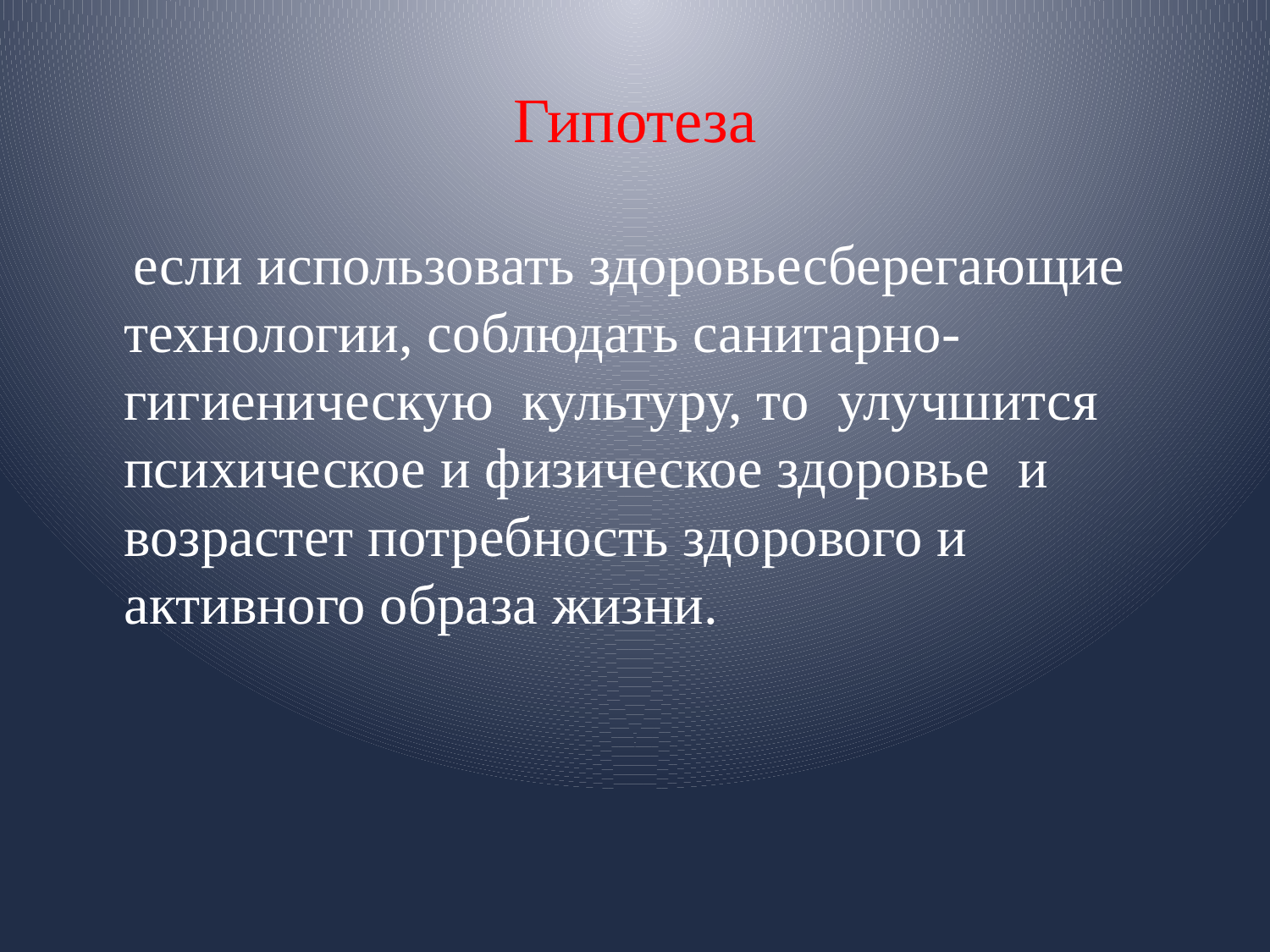

# Гипотеза
    если использовать здоровьесберегающие технологии, соблюдать санитарно-гигиеническую  культуру, то  улучшится психическое и физическое здоровье  и возрастет потребность здорового и активного образа жизни.